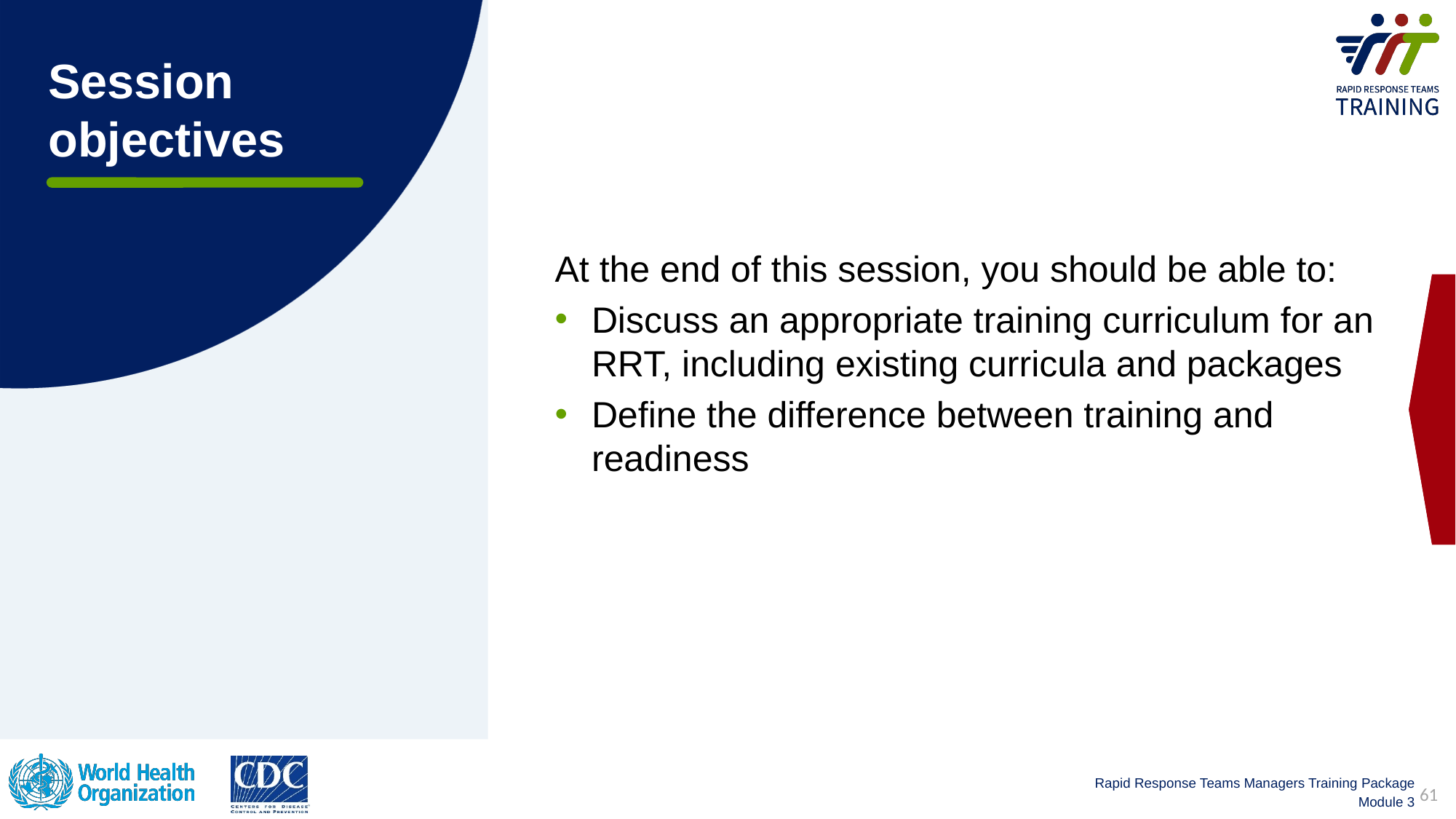

Session objectives
At the end of this session, you should be able to:
Discuss an appropriate training curriculum for an RRT, including existing curricula and packages
Define the difference between training and readiness

61